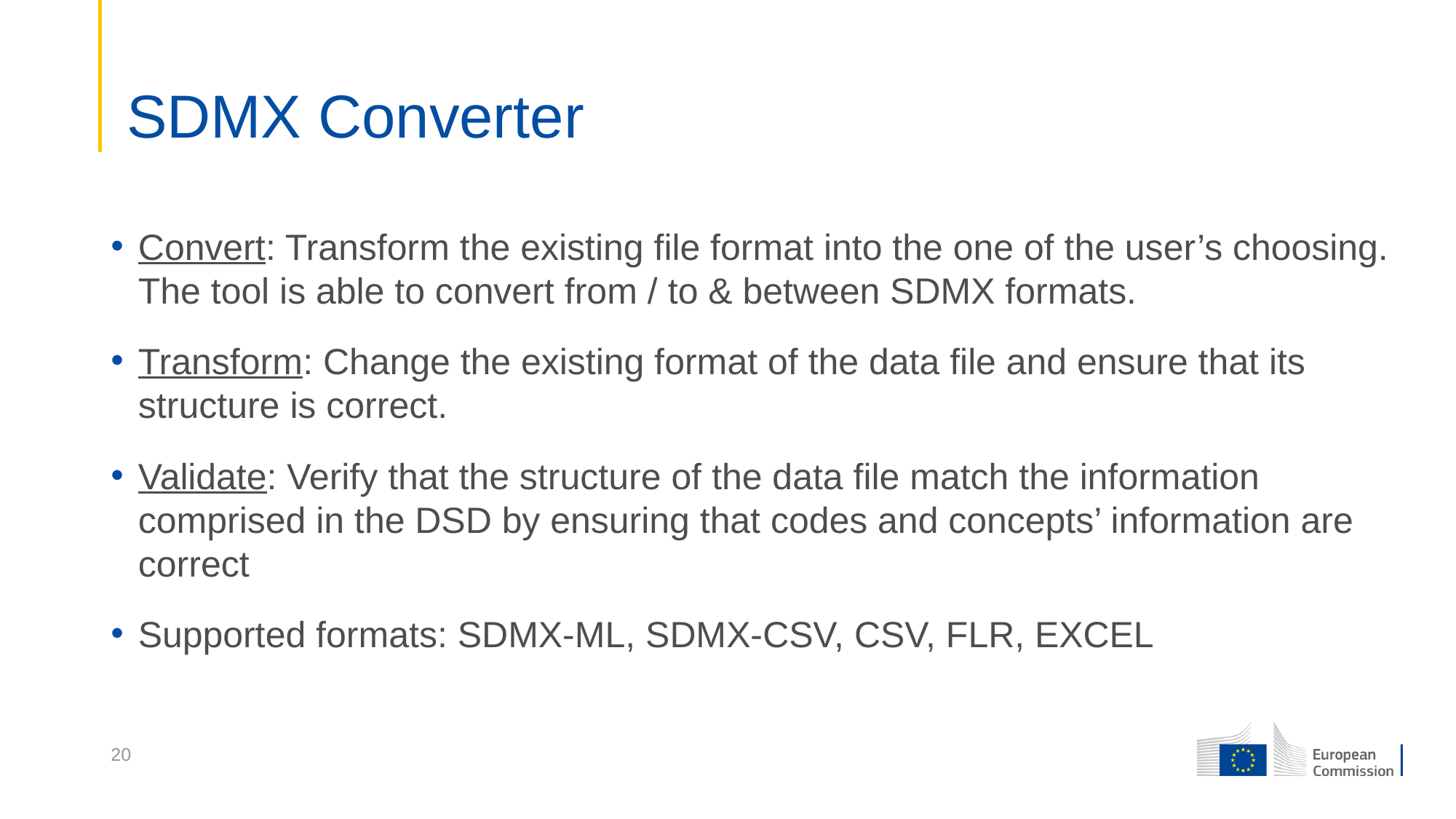

# SDMX Converter
Convert: Transform the existing file format into the one of the user’s choosing. The tool is able to convert from / to & between SDMX formats.
Transform: Change the existing format of the data file and ensure that its structure is correct.
Validate: Verify that the structure of the data file match the information comprised in the DSD by ensuring that codes and concepts’ information are correct
Supported formats: SDMX-ML, SDMX-CSV, CSV, FLR, EXCEL
20